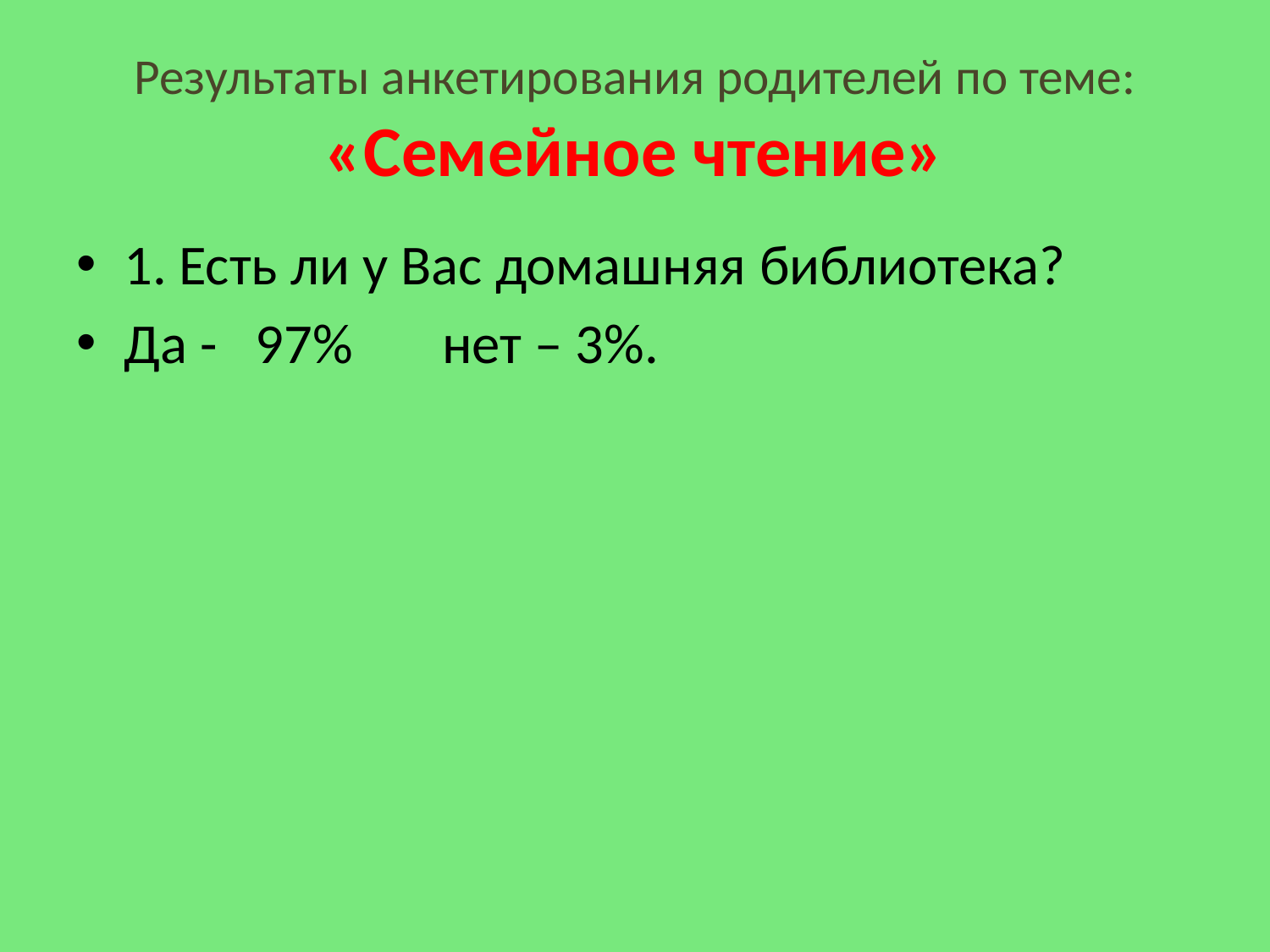

# Результаты анкетирования родителей по теме: «Семейное чтение»
1. Есть ли у Вас домашняя библиотека?
Да -   97%       нет – 3%.